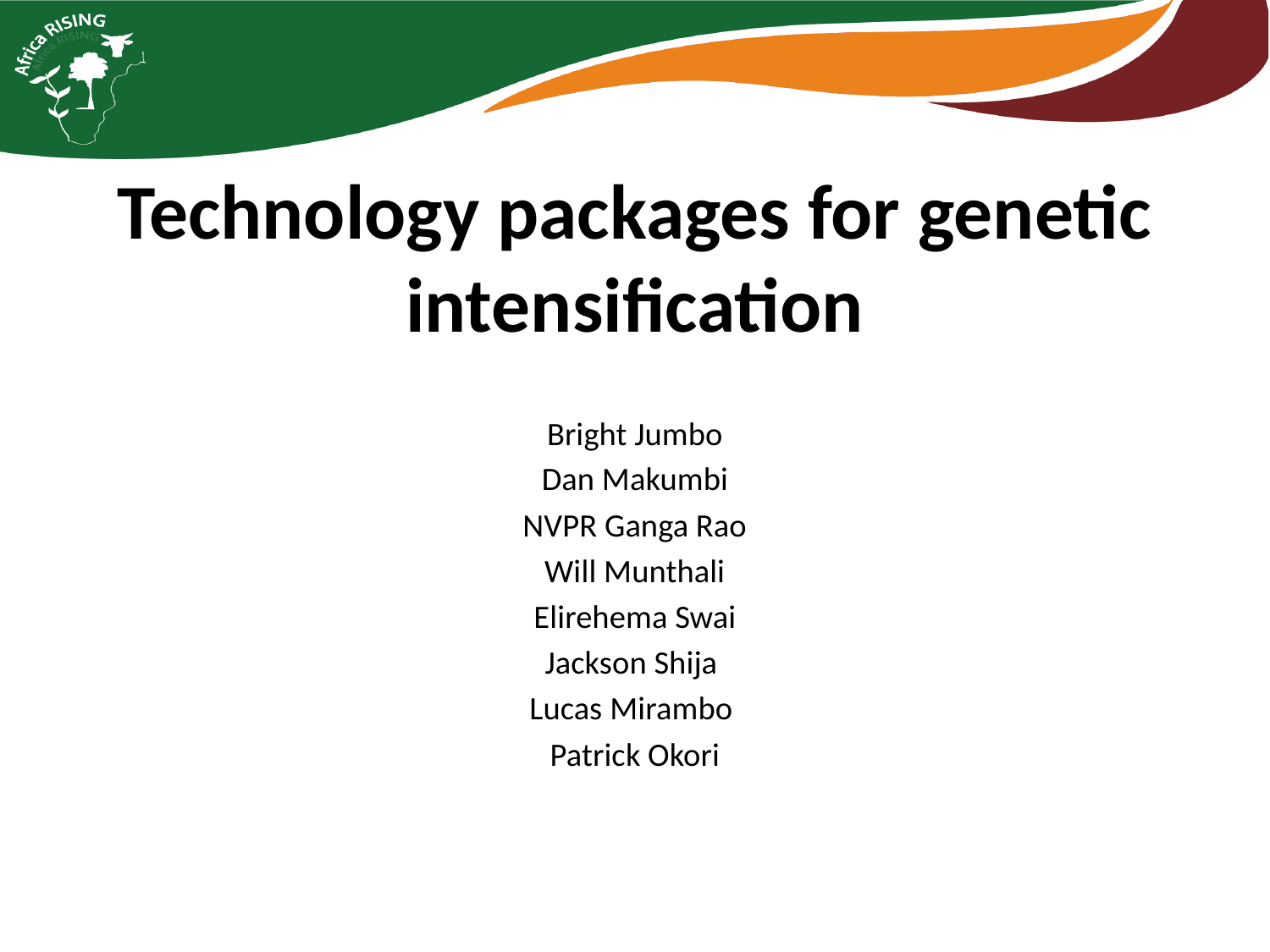

# Technology packages for genetic intensification
Bright Jumbo
Dan Makumbi
NVPR Ganga Rao
Will Munthali
Elirehema Swai
Jackson Shija
Lucas Mirambo
Patrick Okori